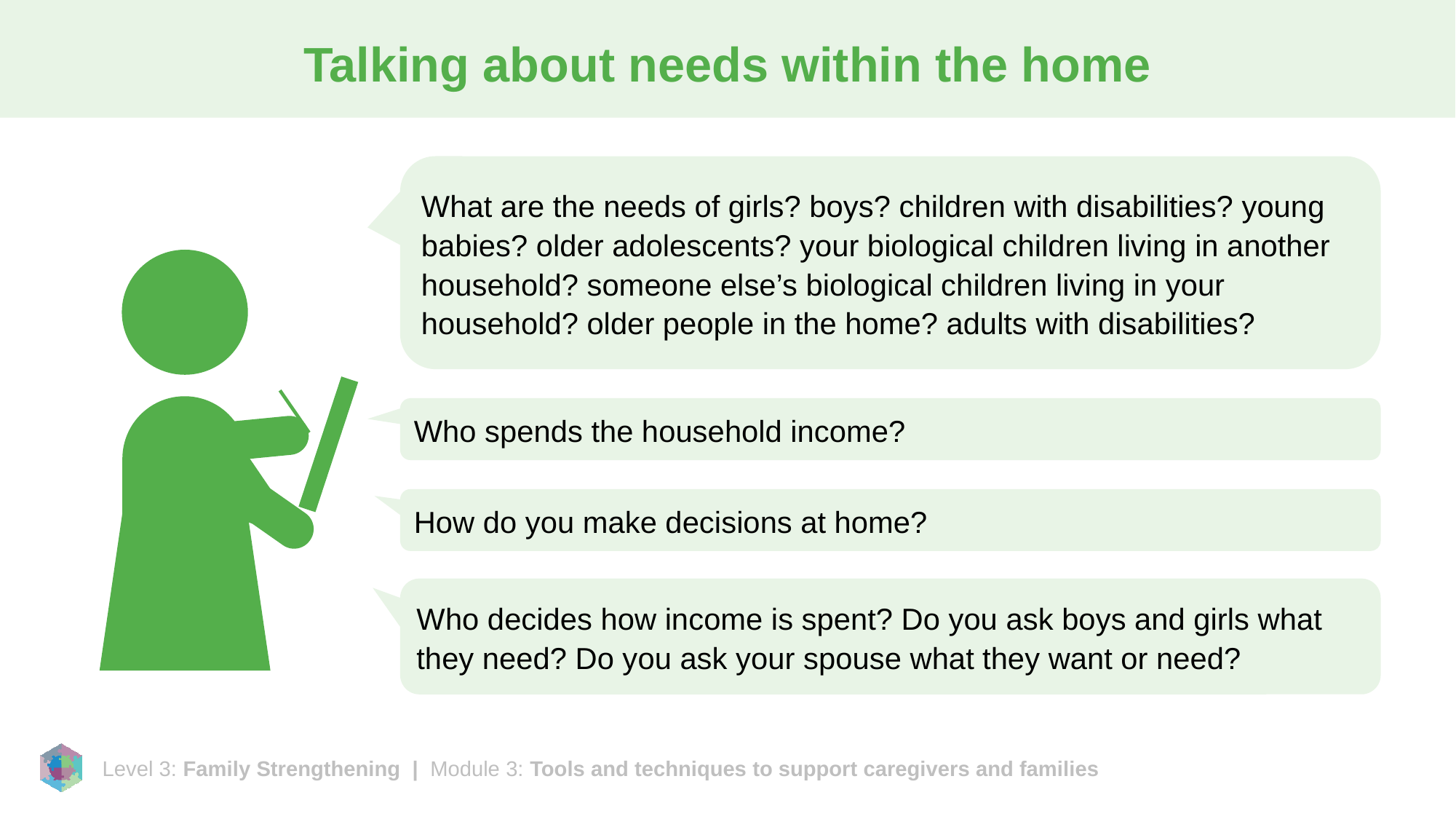

# Talking about needs within the home
What are the needs of girls? boys? children with disabilities? young babies? older adolescents? your biological children living in another household? someone else’s biological children living in your household? older people in the home? adults with disabilities?

Who spends the household income?
How do you make decisions at home?
Who decides how income is spent? Do you ask boys and girls what they need? Do you ask your spouse what they want or need?